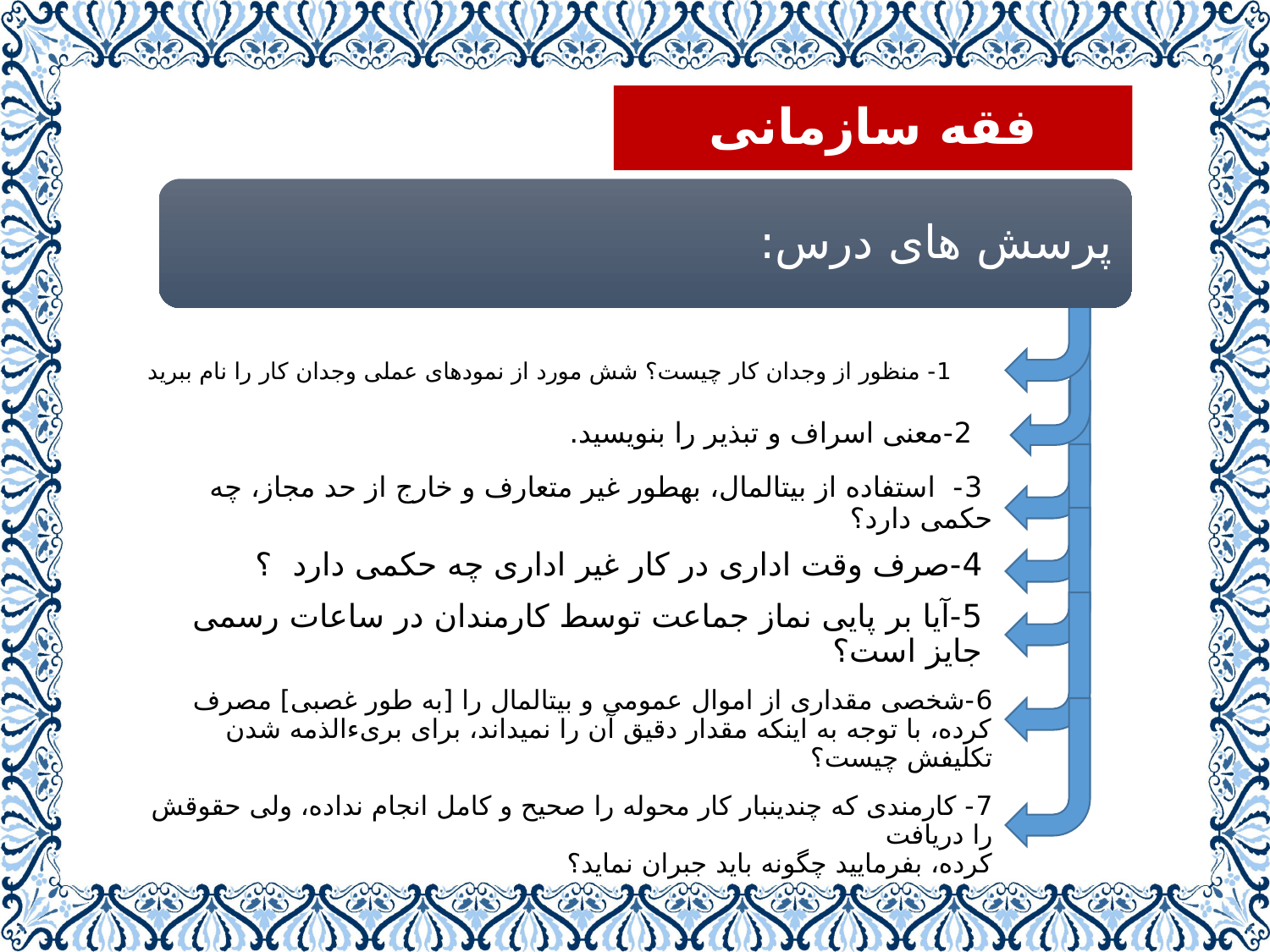

ابعاد وجودی انسان
فقه سازمانی
پرسش های درس:

# 1- منظور از وجدان کار چیست؟ شش مورد از نمودهای عملی وجدان کار را نام ببرید

 2-معنی اسراف و تبذیر را بنویسید.

 3-  استفاده از بیتالمال، بهطور غیر متعارف و خارج از حد مجاز، چه حکمی دارد؟

 4-صرف وقت اداری در کار غیر اداری چه حکمی دارد  ؟

5-آیا بر پایی نماز جماعت توسط کارمندان در ساعات رسمی جایز است؟
6-شخصی مقداری از اموال عمومی و بیتالمال را [به طور غصبی] مصرف کرده، با توجه به اینکه مقدار دقیق آن را نمیداند، برای بریءالذمه شدن تکلیفش چیست؟

7- کارمندی که چندینبار کار محوله را صحیح و کامل انجام نداده، ولی حقوقش را دریافت
کرده، بفرمایید چگونه باید جبران نماید؟